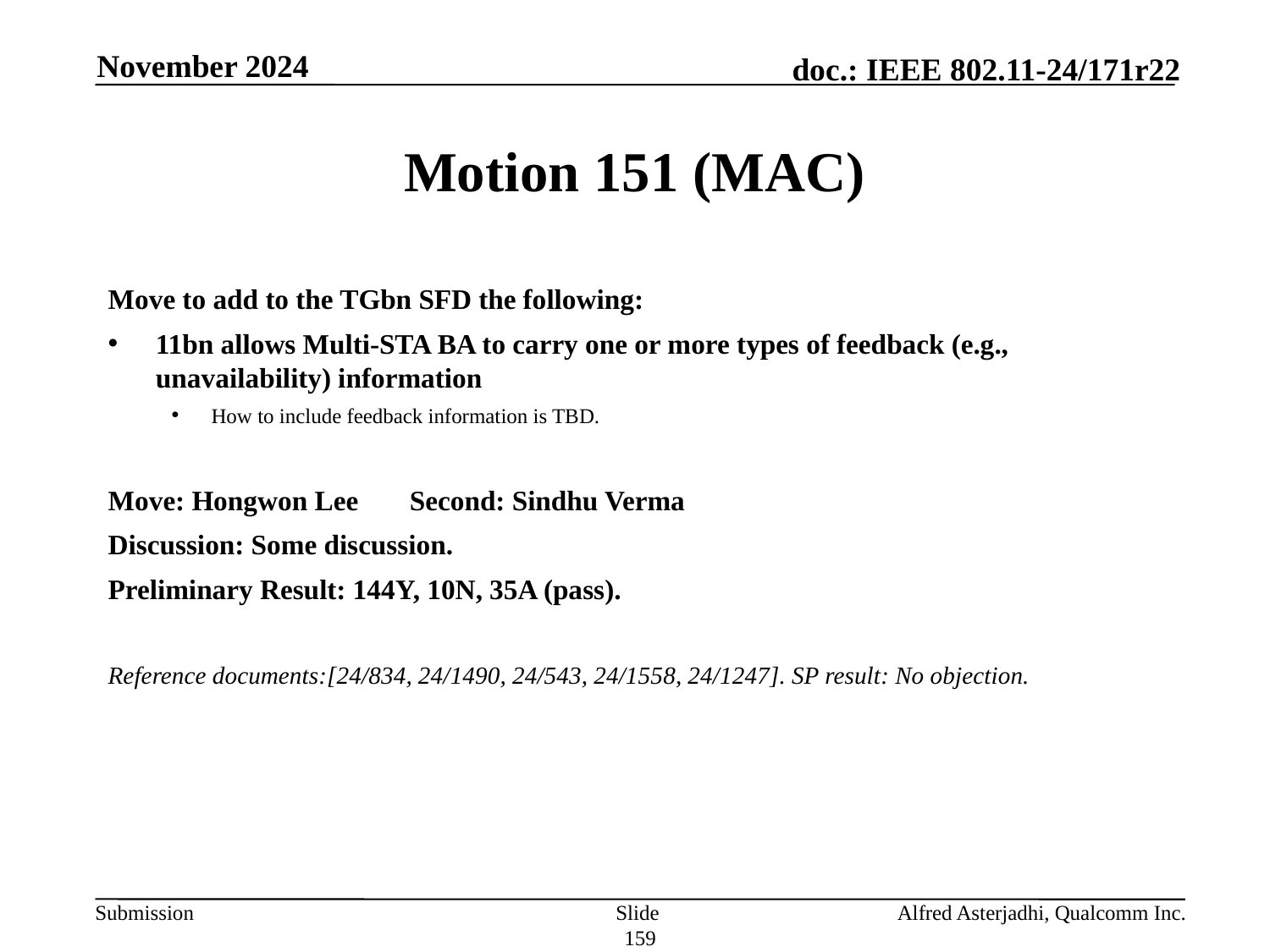

November 2024
# Motion 151 (MAC)
Move to add to the TGbn SFD the following:
11bn allows Multi-STA BA to carry one or more types of feedback (e.g., unavailability) information
How to include feedback information is TBD.

Move: Hongwon Lee	Second: Sindhu Verma
Discussion: Some discussion.
Preliminary Result: 144Y, 10N, 35A (pass).

Reference documents:[24/834, 24/1490, 24/543, 24/1558, 24/1247]. SP result: No objection.

Slide 159
Alfred Asterjadhi, Qualcomm Inc.